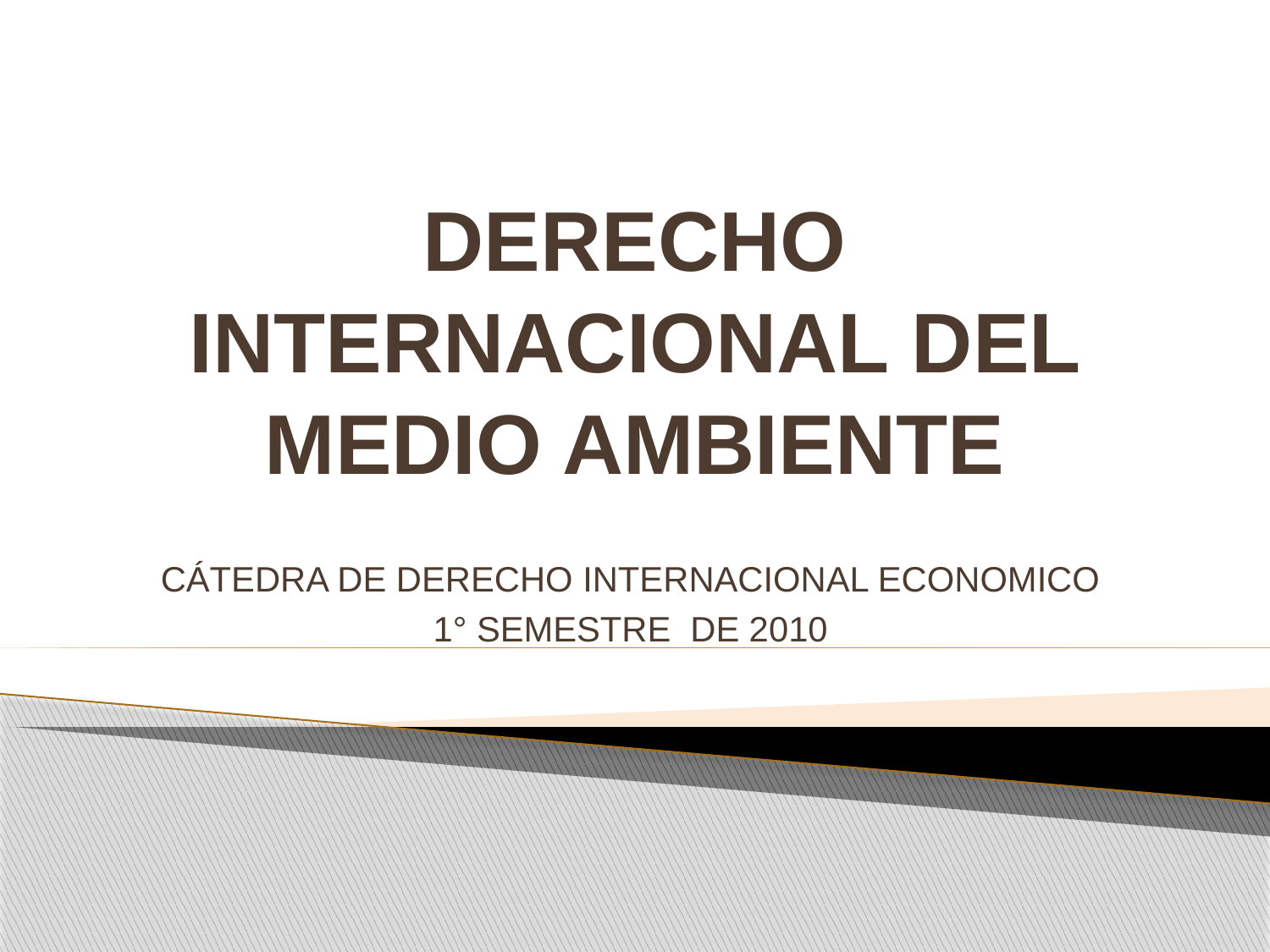

# DERECHO INTERNACIONAL DEL MEDIO AMBIENTE

CÁTEDRA DE DERECHO INTERNACIONAL ECONOMICO
1° SEMESTRE  DE 2010